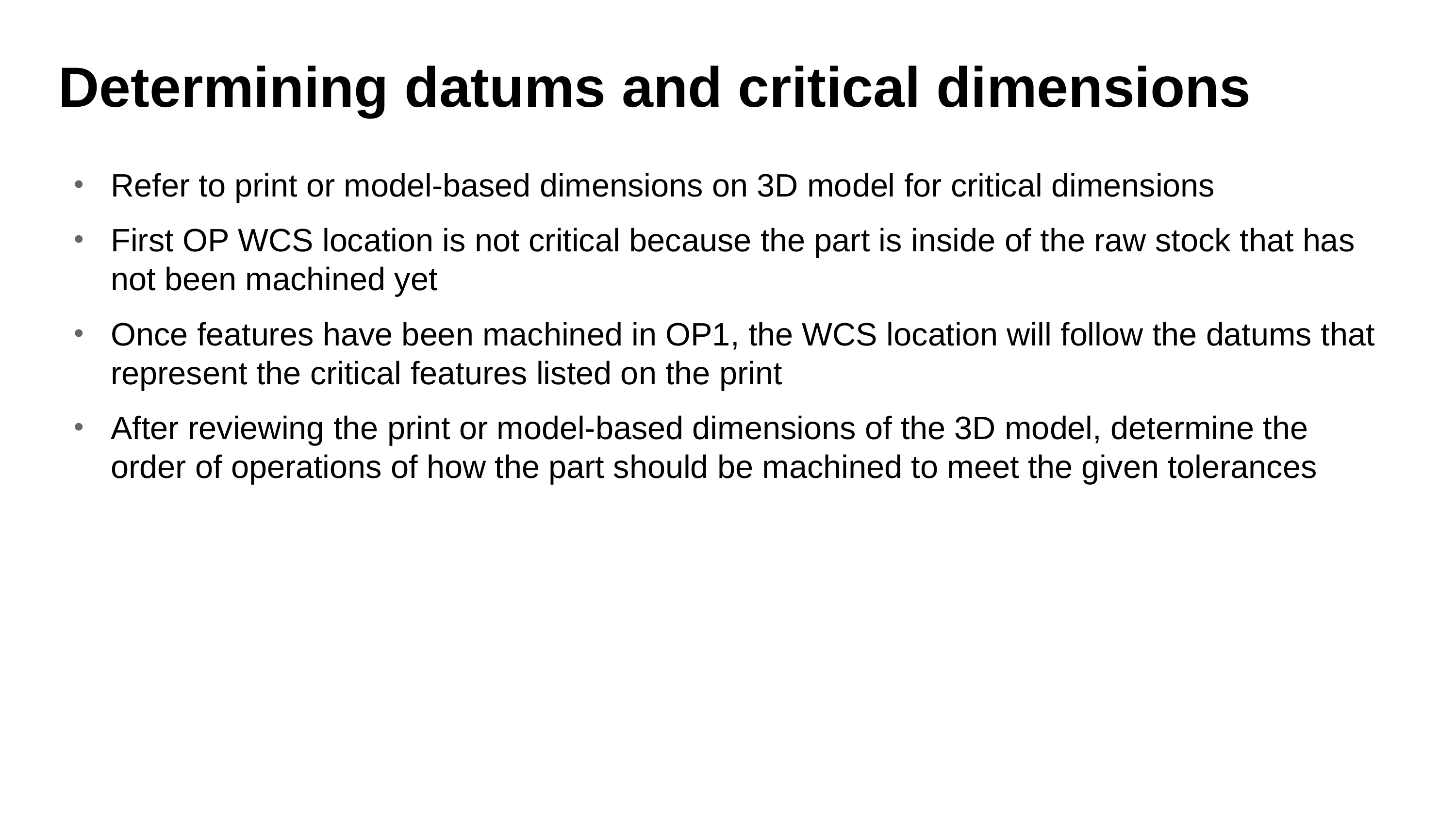

# Determining datums and critical dimensions
Refer to print or model-based dimensions on 3D model for critical dimensions
First OP WCS location is not critical because the part is inside of the raw stock that has not been machined yet
Once features have been machined in OP1, the WCS location will follow the datums that represent the critical features listed on the print
After reviewing the print or model-based dimensions of the 3D model, determine the order of operations of how the part should be machined to meet the given tolerances